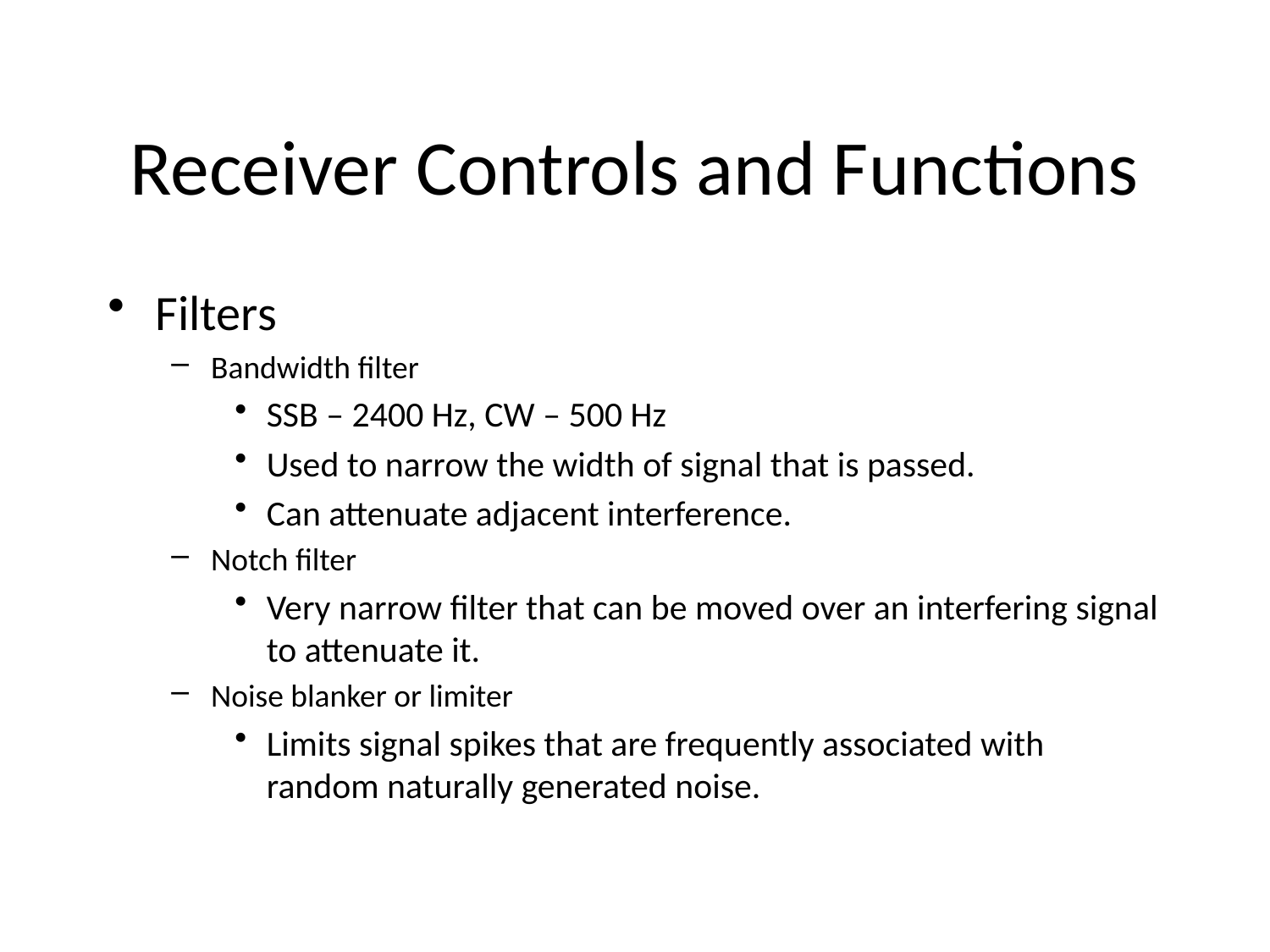

Receiver Controls and Functions
Filters
Bandwidth filter
SSB – 2400 Hz, CW – 500 Hz
Used to narrow the width of signal that is passed.
Can attenuate adjacent interference.
Notch filter
Very narrow filter that can be moved over an interfering signal to attenuate it.
Noise blanker or limiter
Limits signal spikes that are frequently associated with random naturally generated noise.